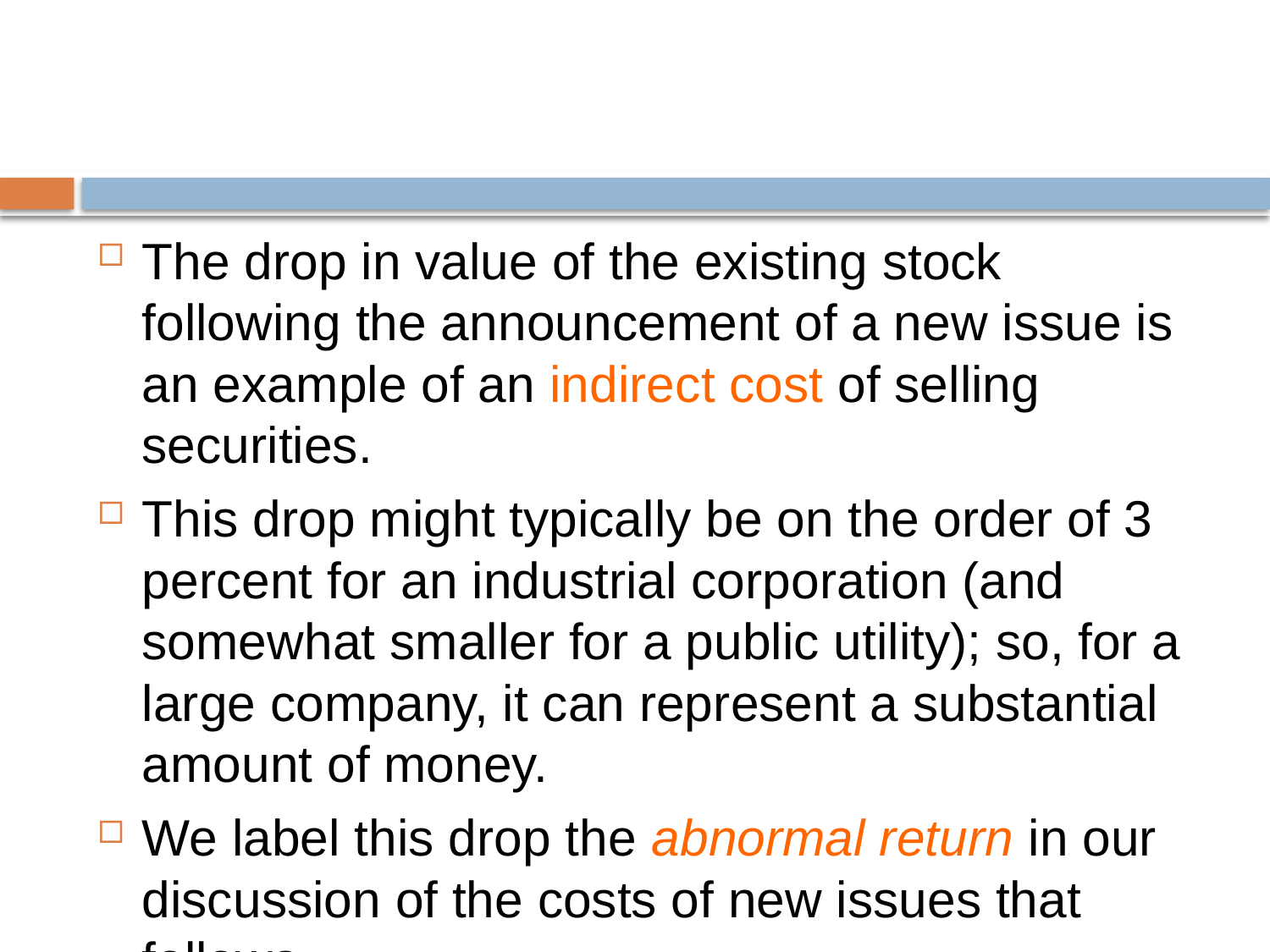

#
The drop in value of the existing stock following the announcement of a new issue is an example of an indirect cost of selling securities.
This drop might typically be on the order of 3 percent for an industrial corporation (and somewhat smaller for a public utility); so, for a large company, it can represent a substantial amount of money.
We label this drop the abnormal return in our discussion of the costs of new issues that follows.